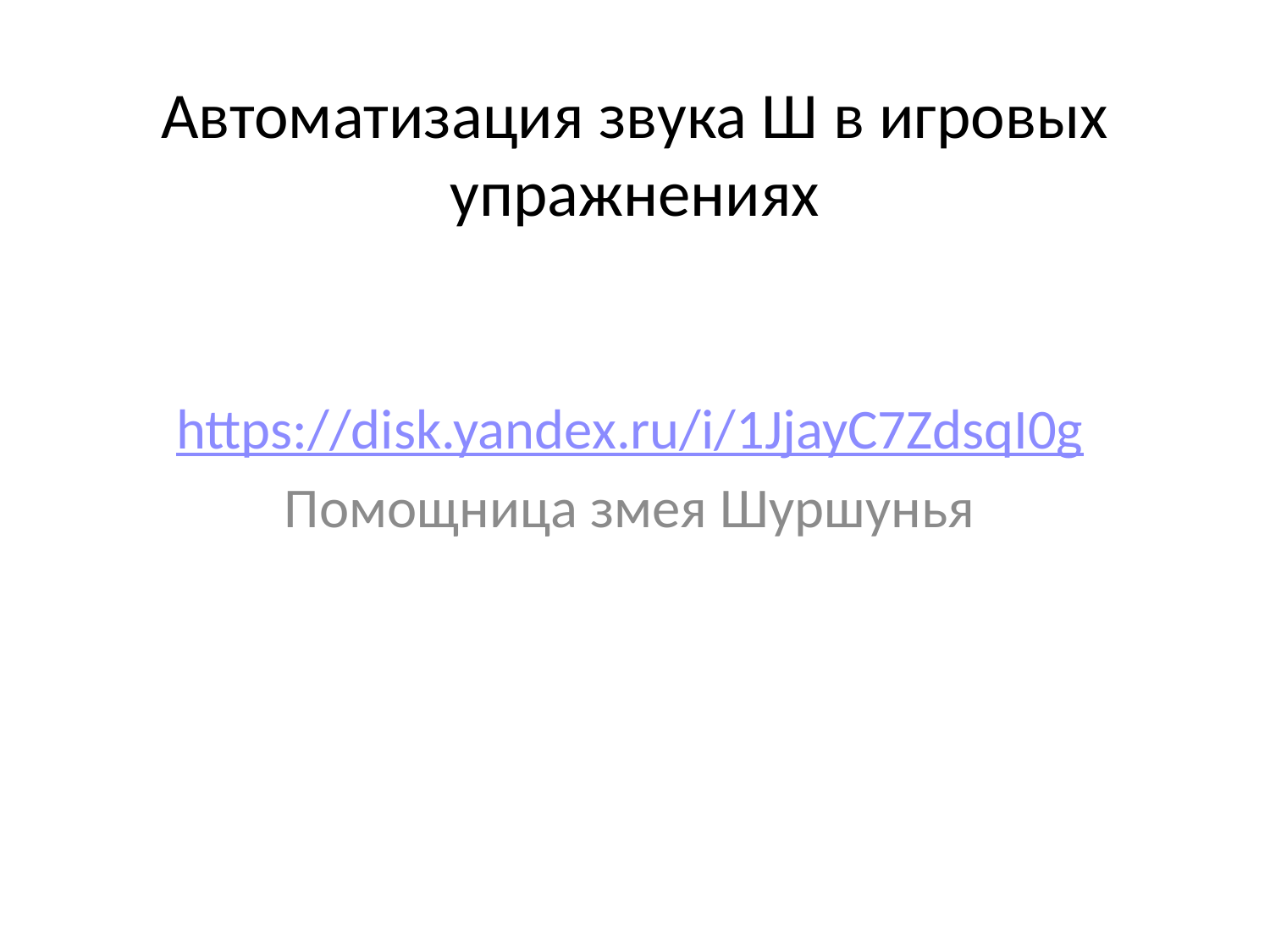

# Автоматизация звука Ш в игровых упражнениях
https://disk.yandex.ru/i/1JjayC7ZdsqI0g
Помощница змея Шуршунья